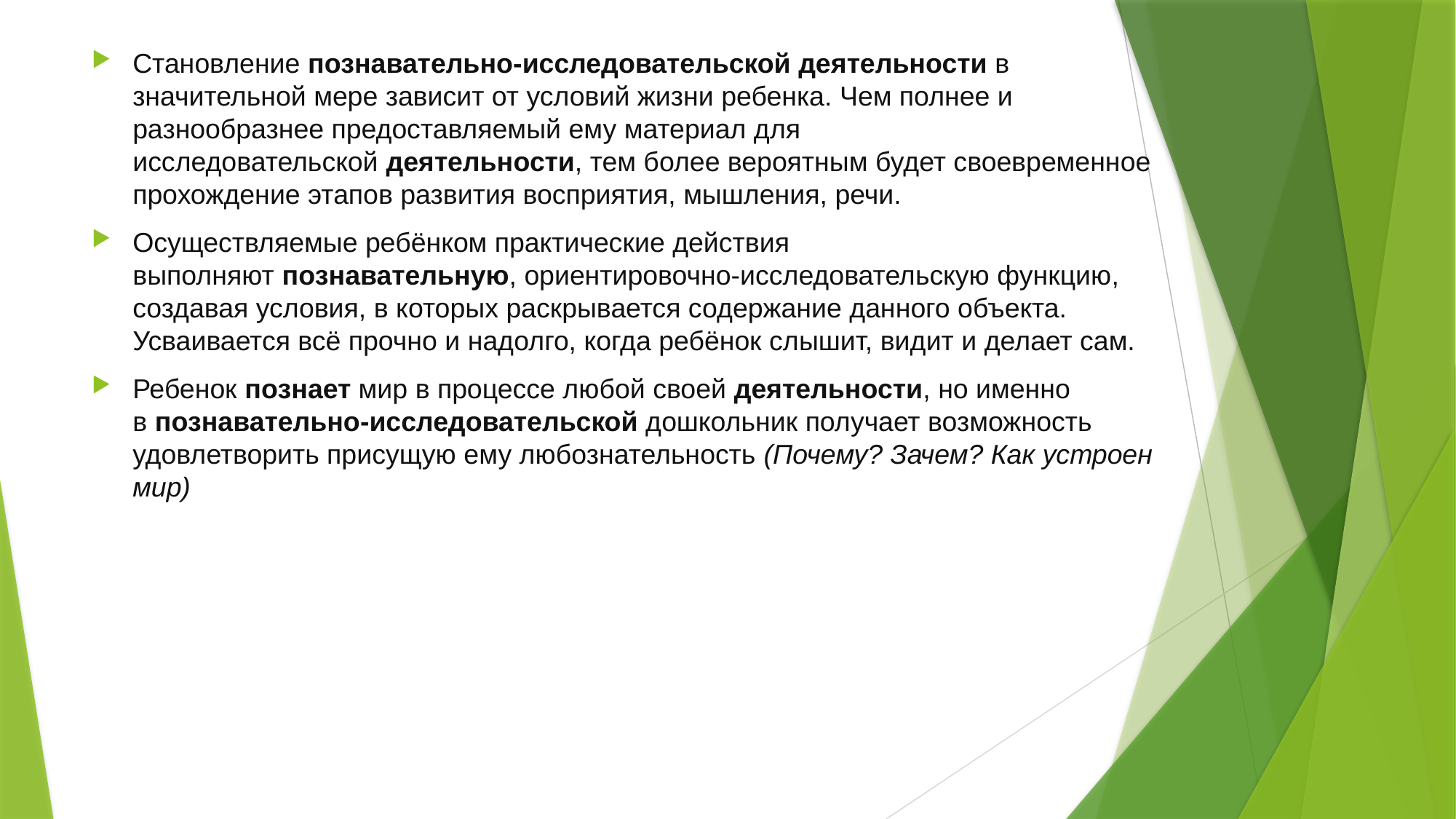

Становление познавательно-исследовательской деятельности в значительной мере зависит от условий жизни ребенка. Чем полнее и разнообразнее предоставляемый ему материал для исследовательской деятельности, тем более вероятным будет своевременное прохождение этапов развития восприятия, мышления, речи.
Осуществляемые ребёнком практические действия выполняют познавательную, ориентировочно-исследовательскую функцию, создавая условия, в которых раскрывается содержание данного объекта. Усваивается всё прочно и надолго, когда ребёнок слышит, видит и делает сам.
Ребенок познает мир в процессе любой своей деятельности, но именно в познавательно-исследовательской дошкольник получает возможность удовлетворить присущую ему любознательность (Почему? Зачем? Как устроен мир)